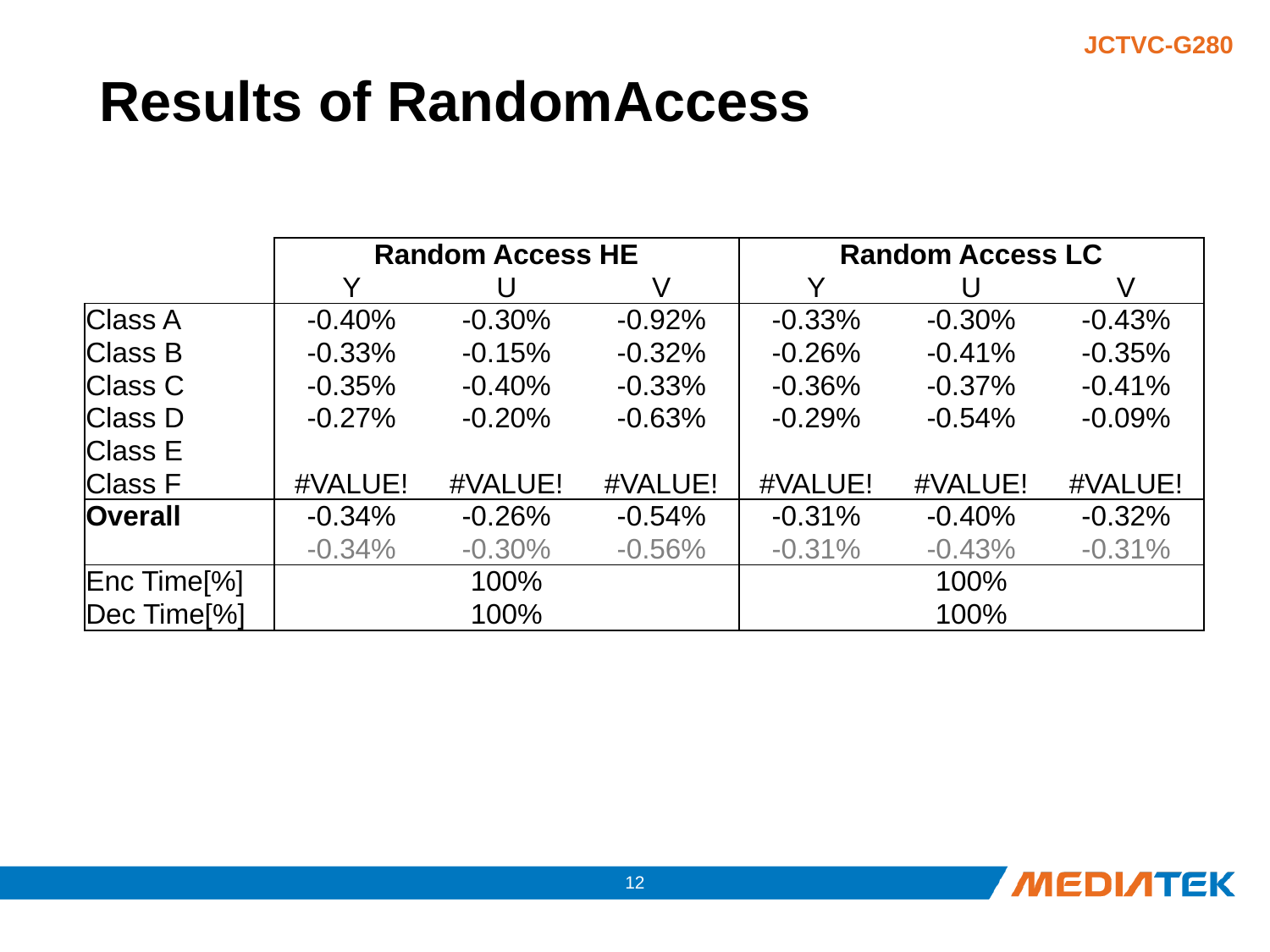

# Results of RandomAccess
|  | Random Access HE |  |  | Random Access LC |  |  |
| --- | --- | --- | --- | --- | --- | --- |
|  | Y | U | V | Y | U | V |
| Class A | -0.40% | -0.30% | -0.92% | -0.33% | -0.30% | -0.43% |
| Class B | -0.33% | -0.15% | -0.32% | -0.26% | -0.41% | -0.35% |
| Class C | -0.35% | -0.40% | -0.33% | -0.36% | -0.37% | -0.41% |
| Class D | -0.27% | -0.20% | -0.63% | -0.29% | -0.54% | -0.09% |
| Class E |  |  |  |  |  |  |
| Class F | #VALUE! | #VALUE! | #VALUE! | #VALUE! | #VALUE! | #VALUE! |
| Overall | -0.34% | -0.26% | -0.54% | -0.31% | -0.40% | -0.32% |
|  | -0.34% | -0.30% | -0.56% | -0.31% | -0.43% | -0.31% |
| Enc Time[%] | 100% |  |  | 100% |  |  |
| Dec Time[%] | 100% |  |  | 100% |  |  |
12